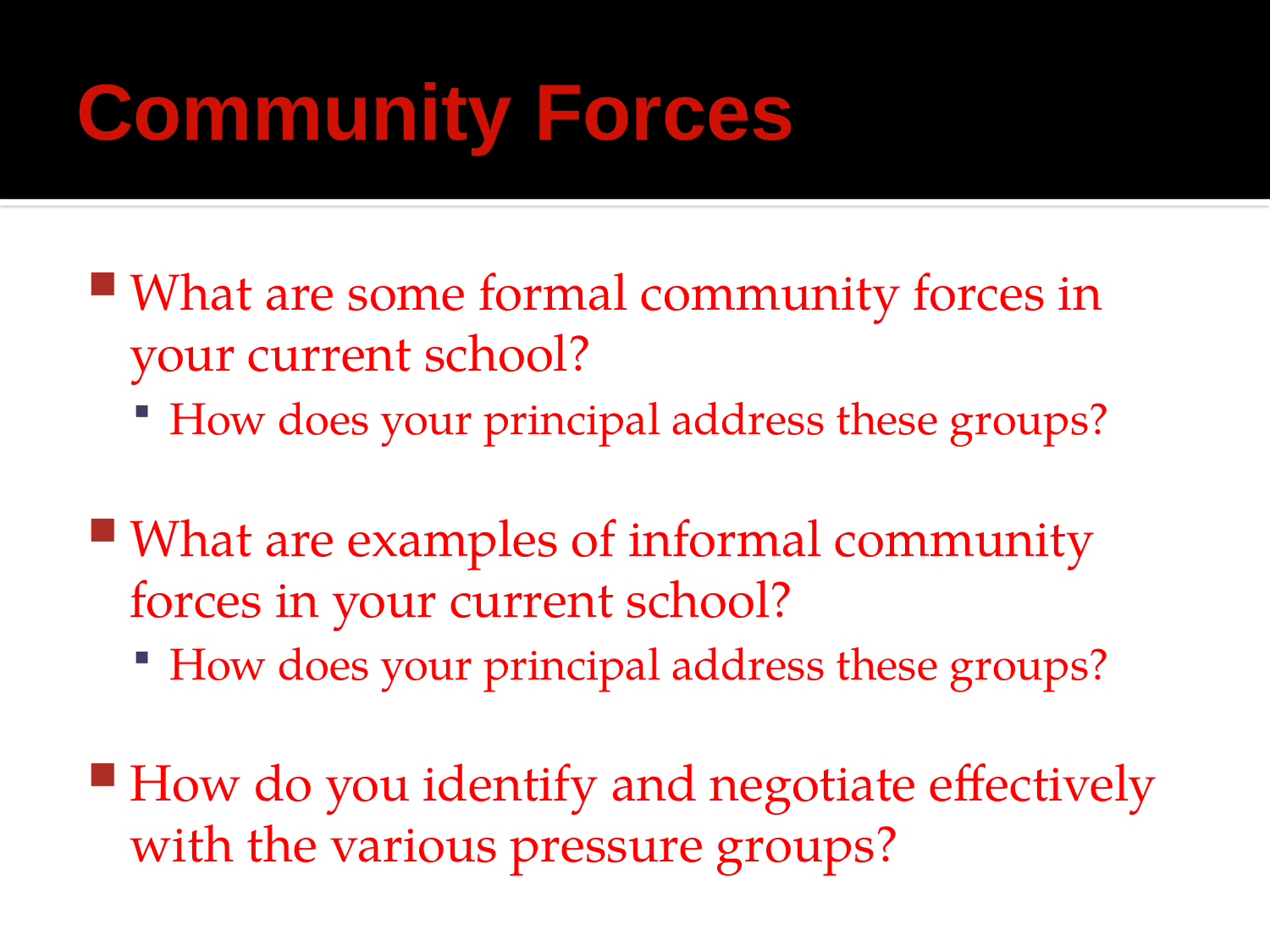

# Community Forces
What are some formal community forces in your current school?
How does your principal address these groups?

What are examples of informal community forces in your current school?
How does your principal address these groups?

How do you identify and negotiate effectively with the various pressure groups?